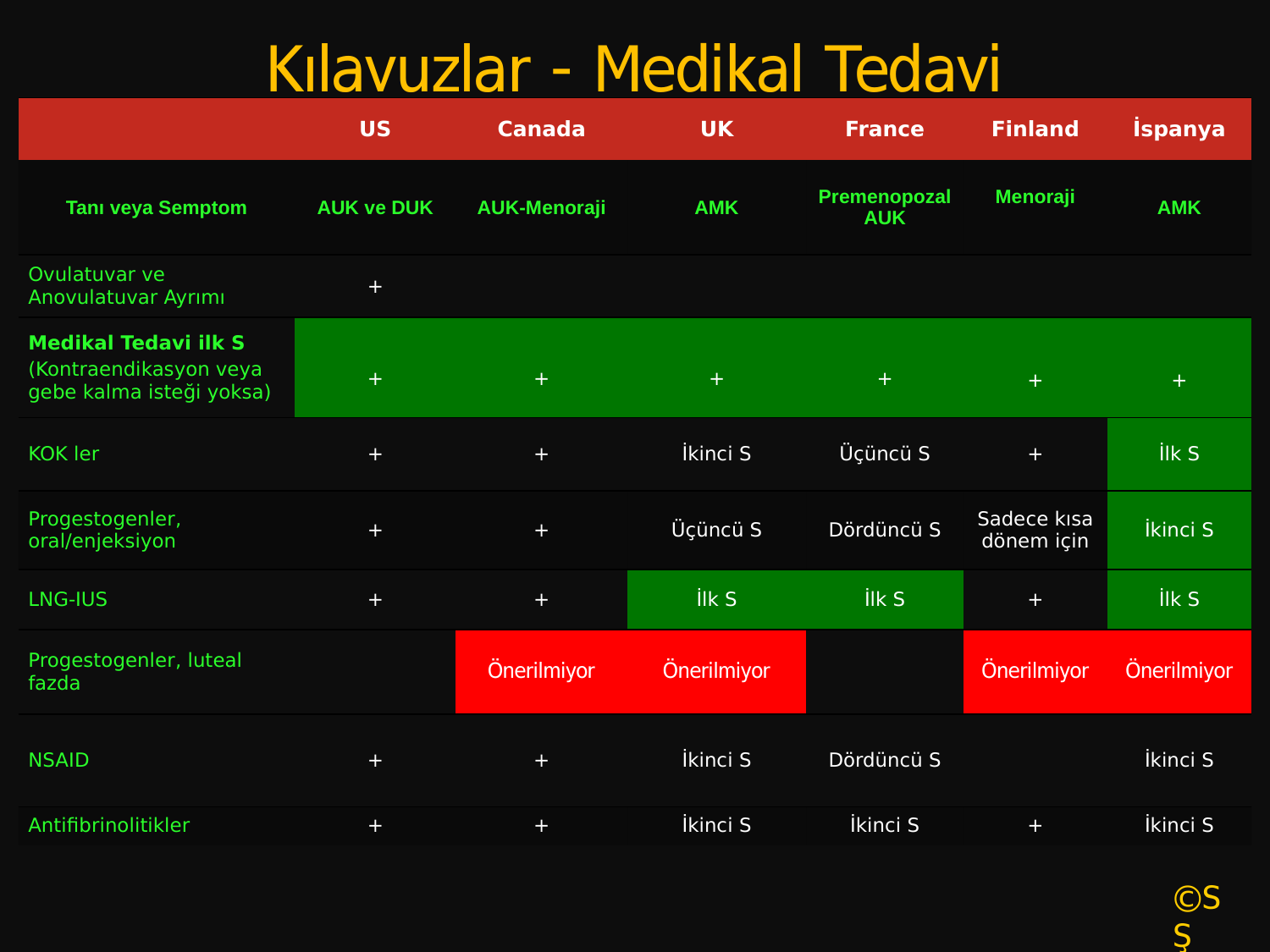

Kılavuzlar - Medikal Tedavi
|  | US | Canada | UK | France | Finland | İspanya |
| --- | --- | --- | --- | --- | --- | --- |
| Tanı veya Semptom | AUK ve DUK | AUK-Menoraji | AMK | Premenopozal AUK | Menoraji | AMK |
| Ovulatuvar ve Anovulatuvar Ayrımı | + |  |  |  |  |  |
| Medikal Tedavi ilk S (Kontraendikasyon veya gebe kalma isteği yoksa) | + | + | + | + | + | + |
| KOK ler | + | + | İkinci S | Üçüncü S | + | İlk S |
| Progestogenler, oral/enjeksiyon | + | + | Üçüncü S | Dördüncü S | Sadece kısa dönem için | İkinci S |
| LNG-IUS | + | + | İlk S | İlk S | + | İlk S |
| Progestogenler, luteal fazda |  | Önerilmiyor | Önerilmiyor |  | Önerilmiyor | Önerilmiyor |
| NSAID | + | + | İkinci S | Dördüncü S |  | İkinci S |
| Antifibrinolitikler | + | + | İkinci S | İkinci S | + | İkinci S |